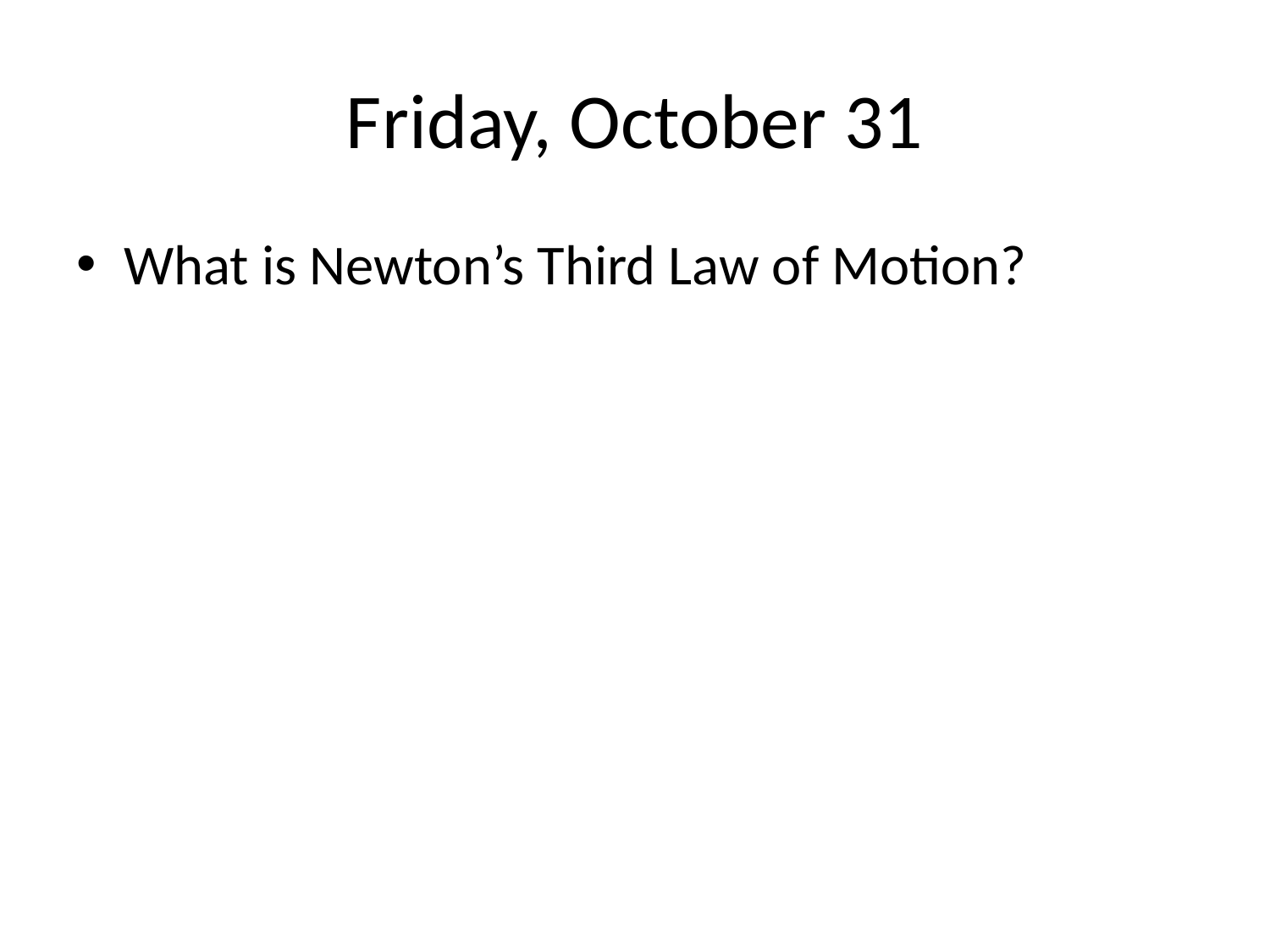

# Friday, October 31
What is Newton’s Third Law of Motion?